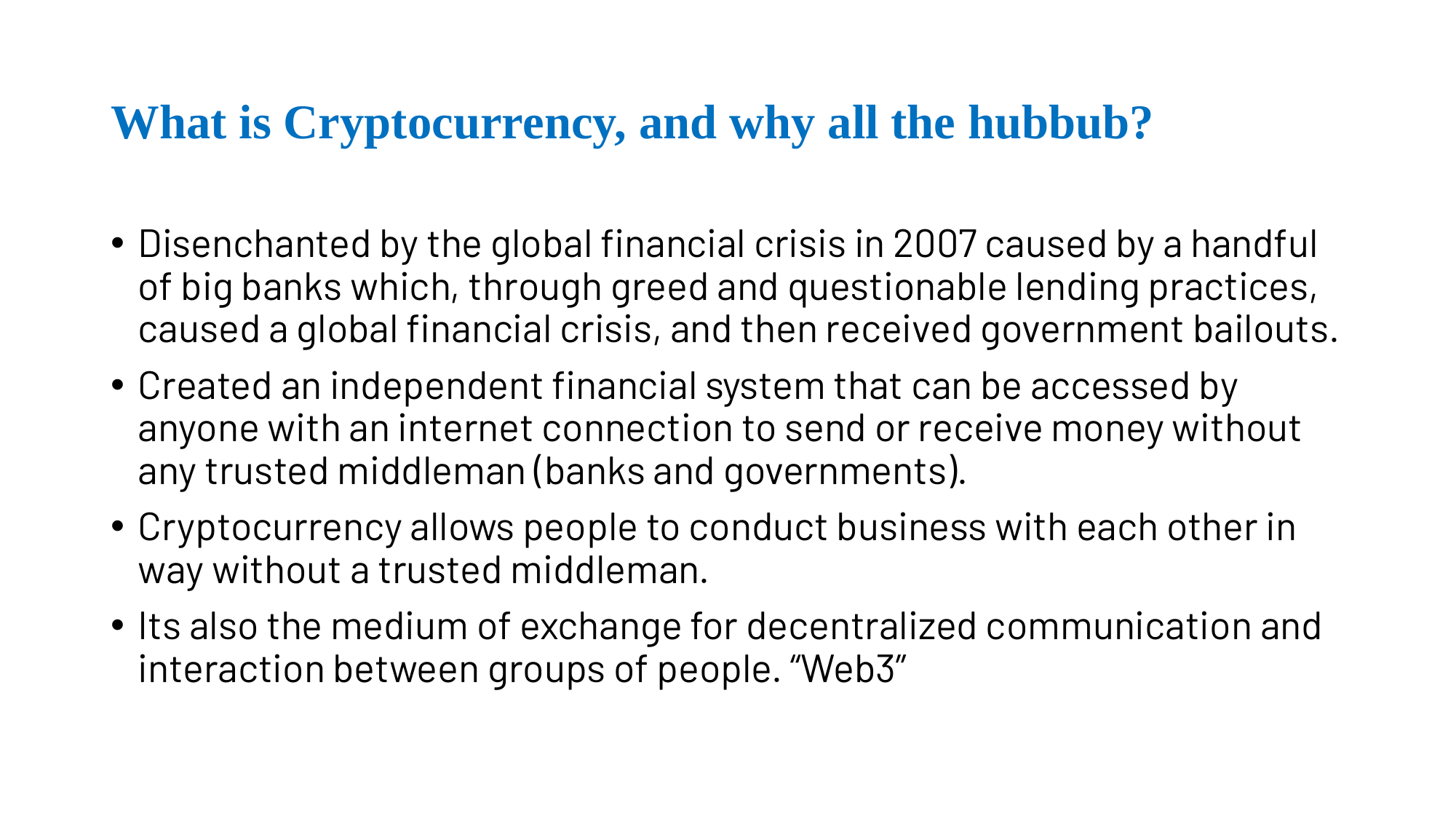

# What is Cryptocurrency, and why all the hubbub?
Disenchanted by the global financial crisis in 2007 caused by a handful of big banks which, through greed and questionable lending practices, caused a global financial crisis, and then received government bailouts.
Created an independent financial system that can be accessed by anyone with an internet connection to send or receive money without any trusted middleman (banks and governments).
Cryptocurrency allows people to conduct business with each other in way without a trusted middleman.
Its also the medium of exchange for decentralized communication and interaction between groups of people. “Web3”